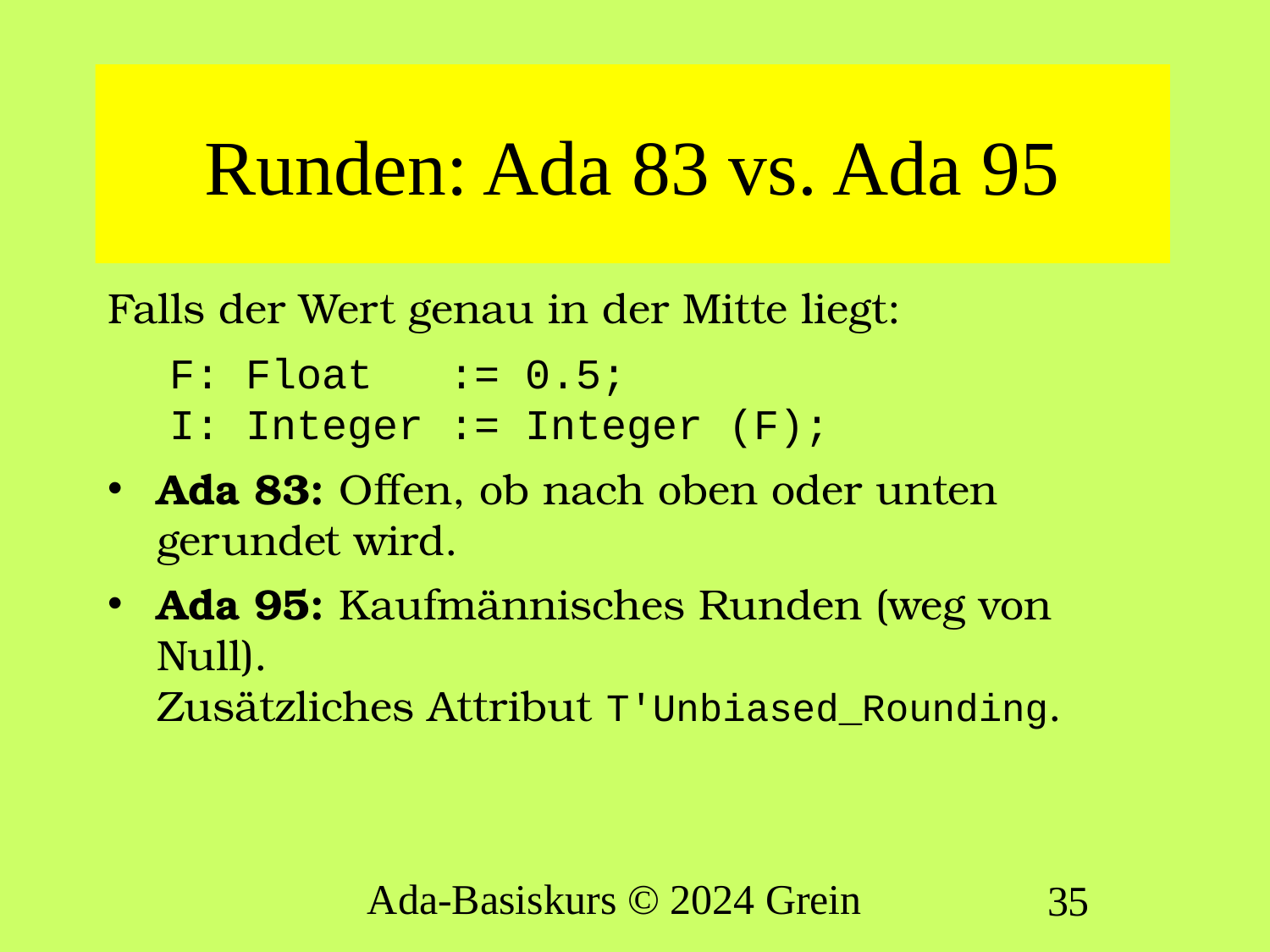

# Runden: Ada 83 vs. Ada 95
Falls der Wert genau in der Mitte liegt:
F: Float   := 0.5;
I: Integer := Integer (F);
Ada 83: Offen, ob nach oben oder unten gerundet wird.
Ada 95: Kaufmännisches Runden (weg von Null).
Zusätzliches Attribut T'Unbiased_Rounding.
Ada-Basiskurs © 2024 Grein
35